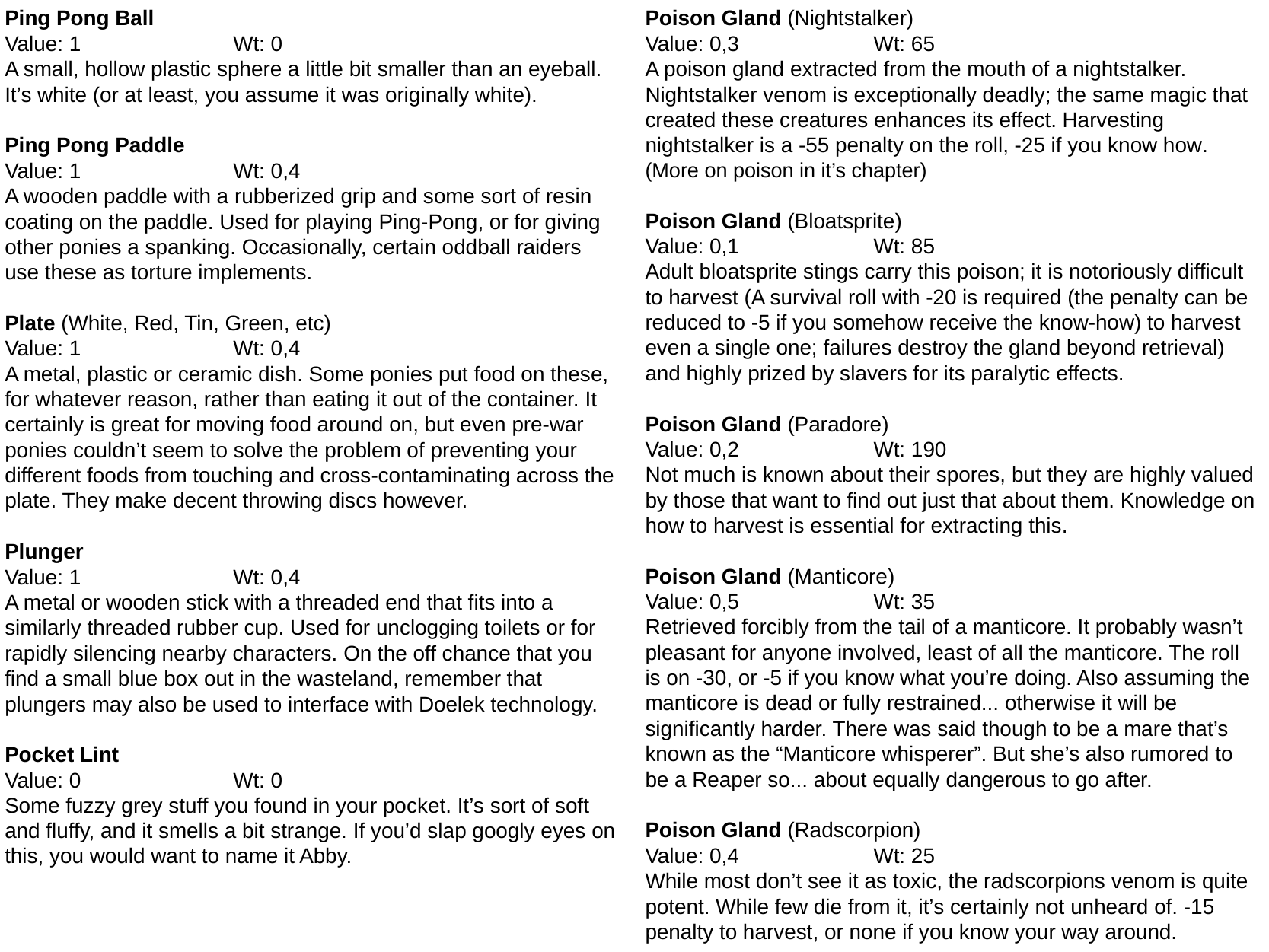

Ping Pong Ball
Value: 1		Wt: 0
A small, hollow plastic sphere a little bit smaller than an eyeball. It’s white (or at least, you assume it was originally white).

Ping Pong Paddle
Value: 1		Wt: 0,4
A wooden paddle with a rubberized grip and some sort of resin coating on the paddle. Used for playing Ping-Pong, or for giving other ponies a spanking. Occasionally, certain oddball raiders use these as torture implements.

Plate (White, Red, Tin, Green, etc)
Value: 1		Wt: 0,4
A metal, plastic or ceramic dish. Some ponies put food on these, for whatever reason, rather than eating it out of the container. It certainly is great for moving food around on, but even pre-war ponies couldn’t seem to solve the problem of preventing your different foods from touching and cross-contaminating across the plate. They make decent throwing discs however.

Plunger
Value: 1		Wt: 0,4
A metal or wooden stick with a threaded end that fits into a similarly threaded rubber cup. Used for unclogging toilets or for rapidly silencing nearby characters. On the off chance that you find a small blue box out in the wasteland, remember that plungers may also be used to interface with Doelek technology.

Pocket Lint
Value: 0		Wt: 0
Some fuzzy grey stuff you found in your pocket. It’s sort of soft and fluffy, and it smells a bit strange. If you’d slap googly eyes on this, you would want to name it Abby.

Poison Gland (Nightstalker)
Value: 0,3		Wt: 65
A poison gland extracted from the mouth of a nightstalker. Nightstalker venom is exceptionally deadly; the same magic that created these creatures enhances its effect. Harvesting nightstalker is a -55 penalty on the roll, -25 if you know how. (More on poison in it’s chapter)

Poison Gland (Bloatsprite)
Value: 0,1		Wt: 85
Adult bloatsprite stings carry this poison; it is notoriously difficult to harvest (A survival roll with -20 is required (the penalty can be reduced to -5 if you somehow receive the know-how) to harvest even a single one; failures destroy the gland beyond retrieval) and highly prized by slavers for its paralytic effects.

Poison Gland (Paradore)
Value: 0,2		Wt: 190
Not much is known about their spores, but they are highly valued by those that want to find out just that about them. Knowledge on how to harvest is essential for extracting this.

Poison Gland (Manticore)
Value: 0,5		Wt: 35
Retrieved forcibly from the tail of a manticore. It probably wasn’t pleasant for anyone involved, least of all the manticore. The roll is on -30, or -5 if you know what you’re doing. Also assuming the manticore is dead or fully restrained... otherwise it will be significantly harder. There was said though to be a mare that’s known as the “Manticore whisperer”. But she’s also rumored to be a Reaper so... about equally dangerous to go after.

Poison Gland (Radscorpion)
Value: 0,4		Wt: 25
While most don’t see it as toxic, the radscorpions venom is quite potent. While few die from it, it’s certainly not unheard of. -15 penalty to harvest, or none if you know your way around.